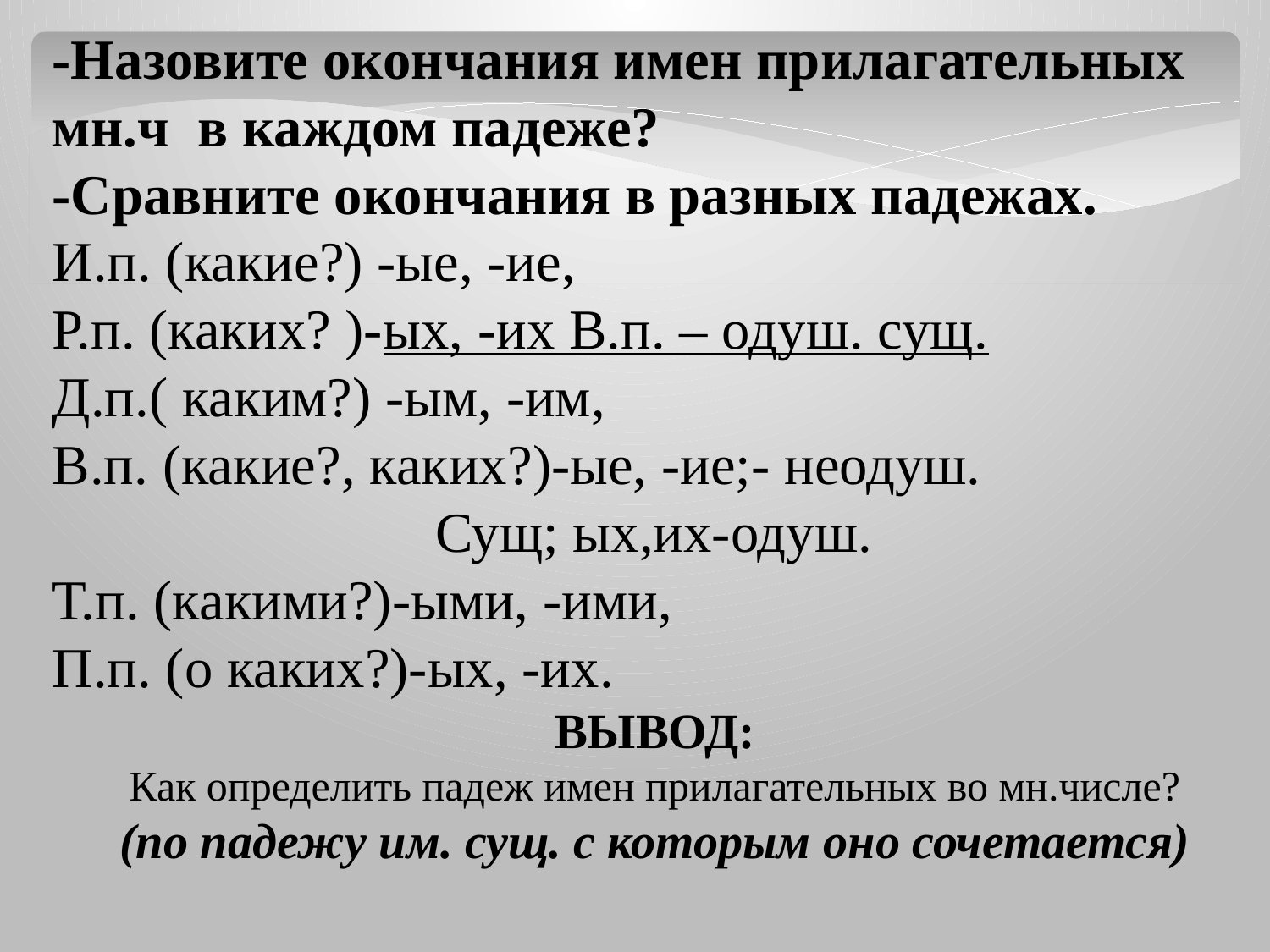

-Назовите окончания имен прилагательных мн.ч  в каждом падеже?
-Сравните окончания в разных падежах.
И.п. (какие?) -ые, -ие,
Р.п. (каких? )-ых, -их В.п. – одуш. сущ.
Д.п.( каким?) -ым, -им,
В.п. (какие?, каких?)-ые, -ие;- неодуш.
                           Сущ; ых,их-одуш.
Т.п. (какими?)-ыми, -ими,
П.п. (о каких?)-ых, -их.
ВЫВОД:
Как определить падеж имен прилагательных во мн.числе?
(по падежу им. сущ. с которым оно сочетается)